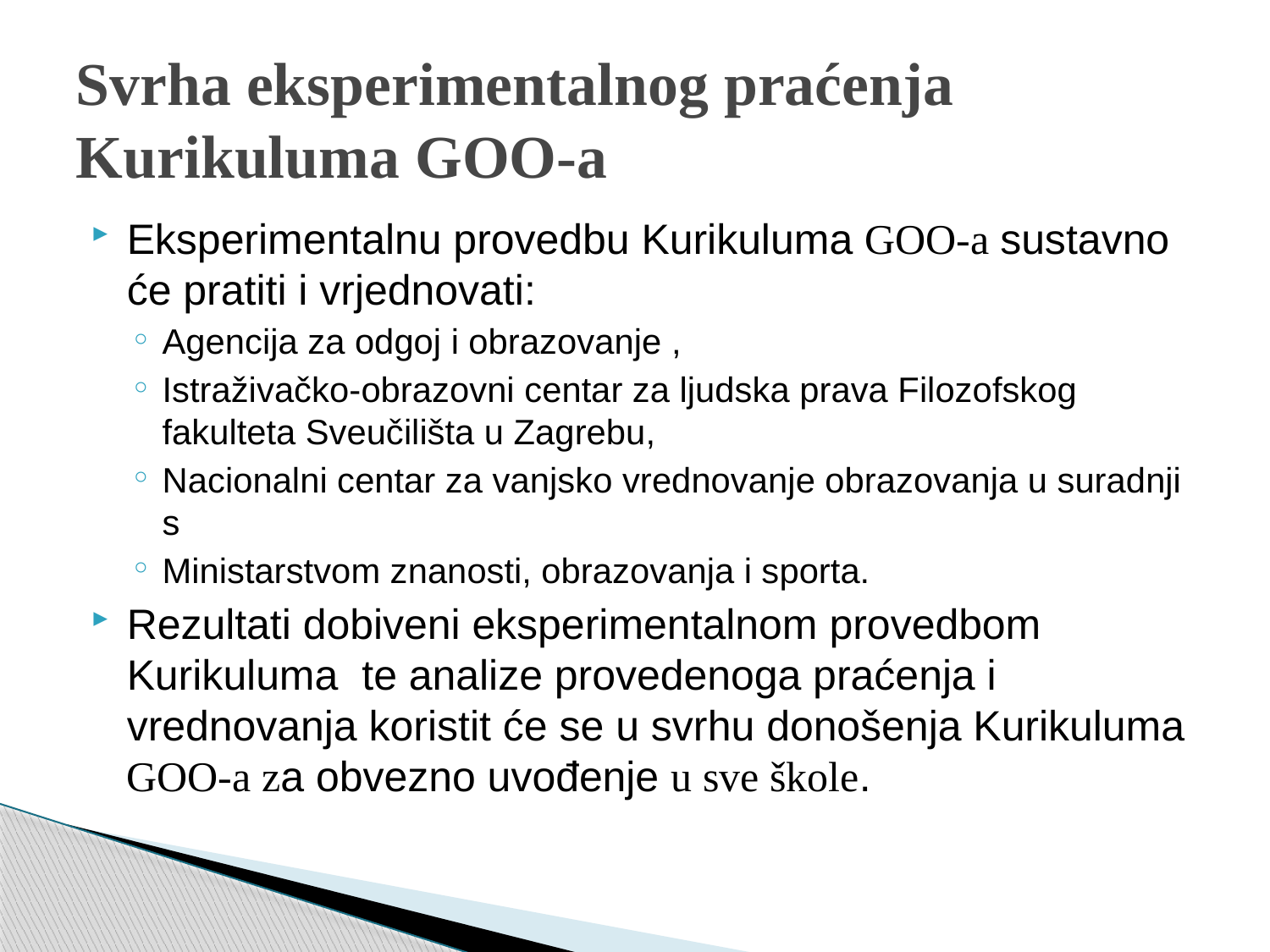

# Svrha eksperimentalnog praćenja Kurikuluma GOO-a
Eksperimentalnu provedbu Kurikuluma GOO-a sustavno će pratiti i vrjednovati:
Agencija za odgoj i obrazovanje ,
Istraživačko-obrazovni centar za ljudska prava Filozofskog fakulteta Sveučilišta u Zagrebu,
Nacionalni centar za vanjsko vrednovanje obrazovanja u suradnji  s
Ministarstvom znanosti, obrazovanja i sporta.
Rezultati dobiveni eksperimentalnom provedbom Kurikuluma  te analize provedenoga praćenja i vrednovanja koristit će se u svrhu donošenja Kurikuluma GOO-a za obvezno uvođenje u sve škole.